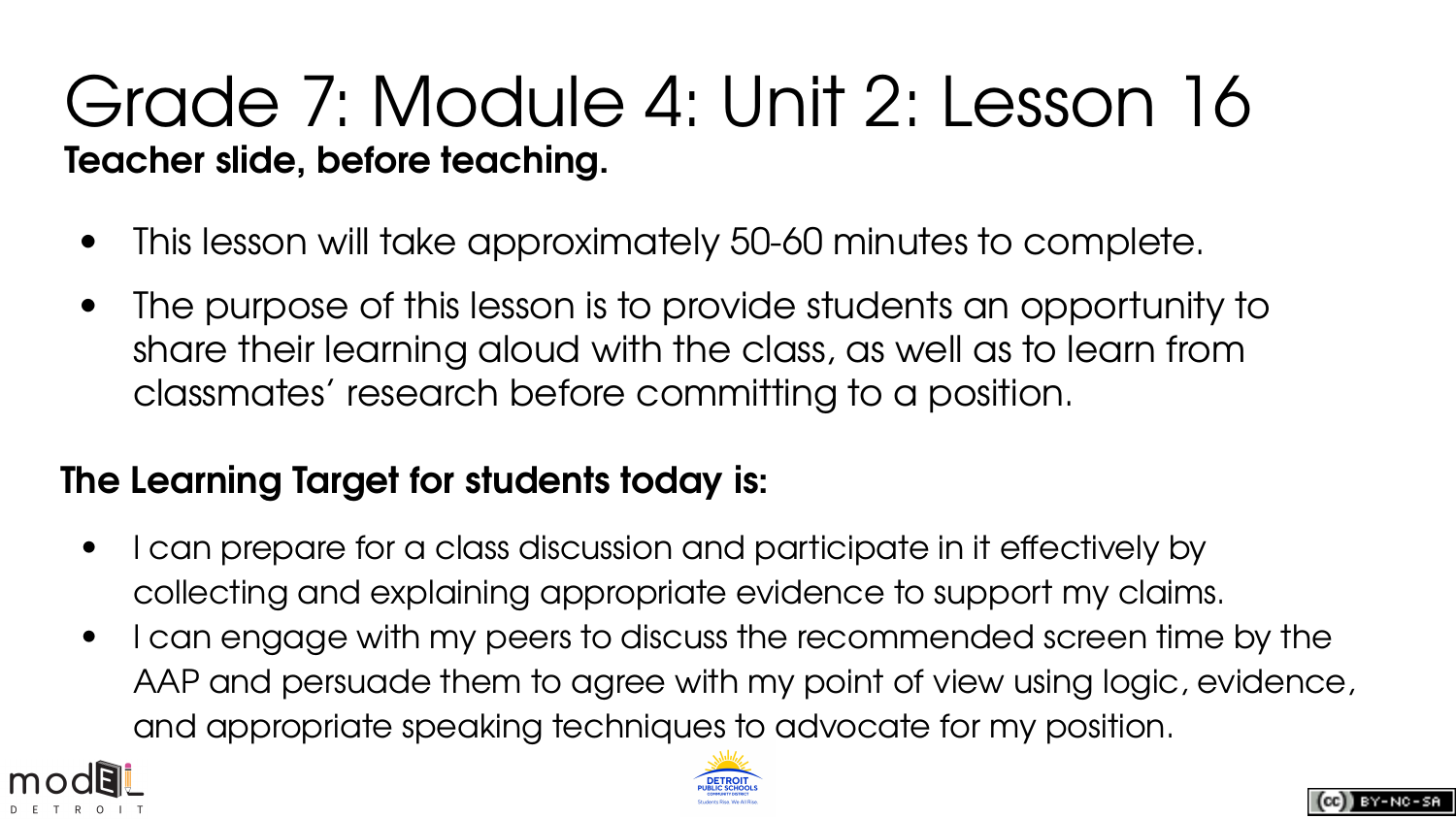

Grade 7: Module 4: Unit 2: Lesson 16
Teacher slide, before teaching.

This lesson will take approximately 50-60 minutes to complete.
The purpose of this lesson is to provide students an opportunity to share their learning aloud with the class, as well as to learn from classmates’ research before committing to a position.

The Learning Target for students today is:
I can prepare for a class discussion and participate in it effectively by collecting and explaining appropriate evidence to support my claims.
I can engage with my peers to discuss the recommended screen time by the AAP and persuade them to agree with my point of view using logic, evidence, and appropriate speaking techniques to advocate for my position.